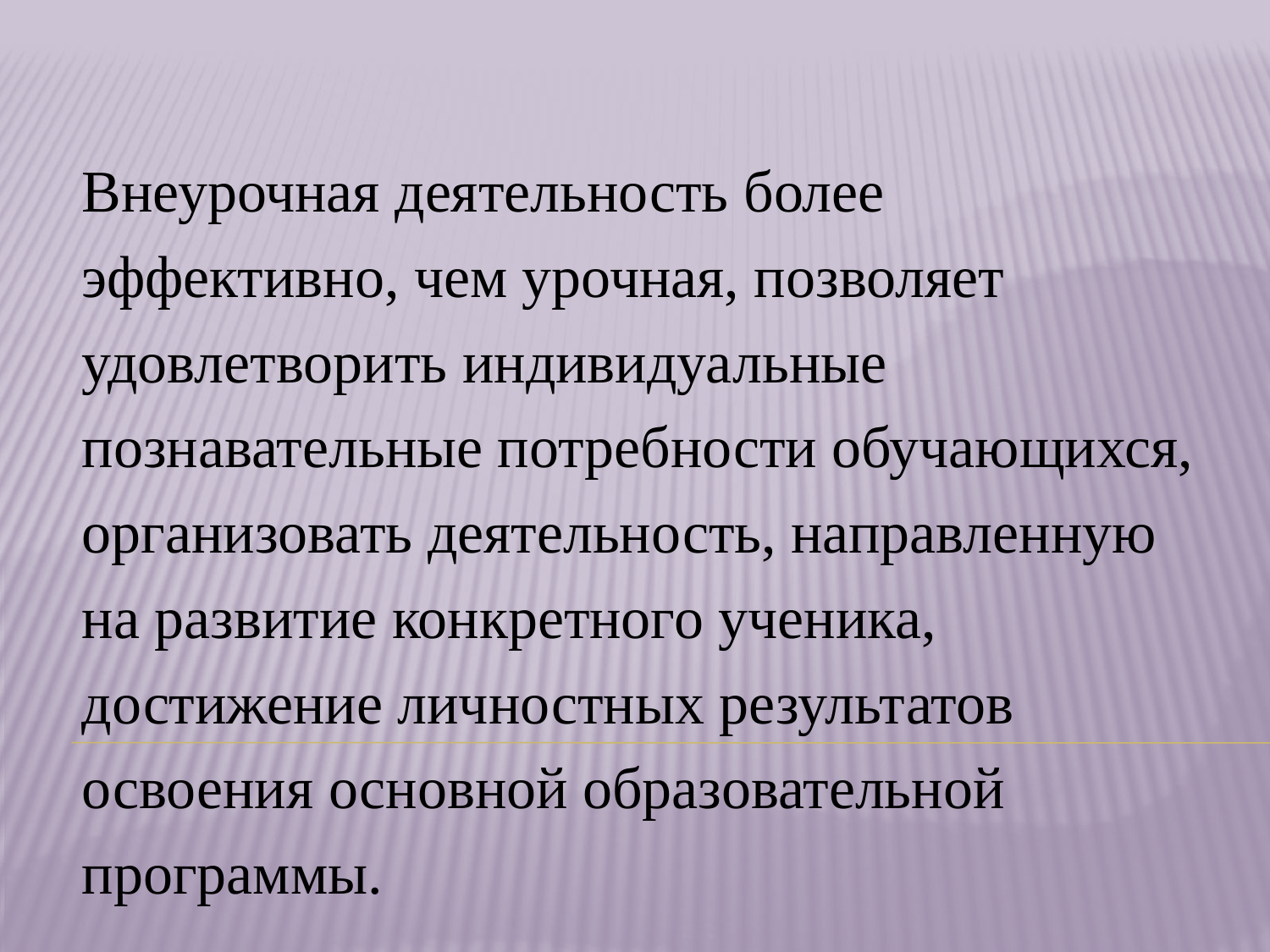

Внеурочная деятельность более эффективно, чем урочная, позволяет удовлетворить индивидуальные познавательные потребности обучающихся, организовать деятельность, направленную на развитие конкретного ученика, достижение личностных результатов освоения основной образовательной программы.